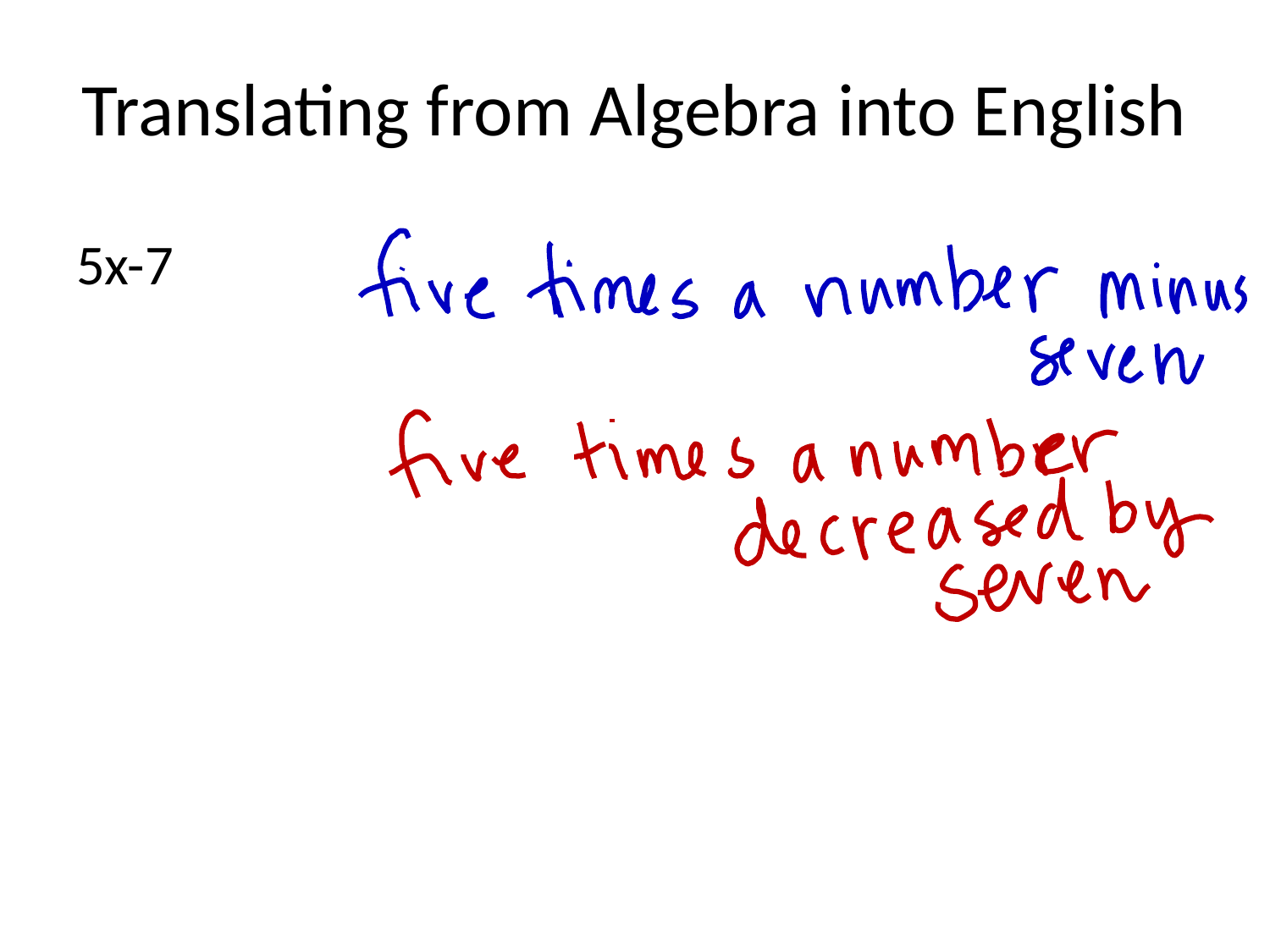

# Translating from Algebra into English
5x-7